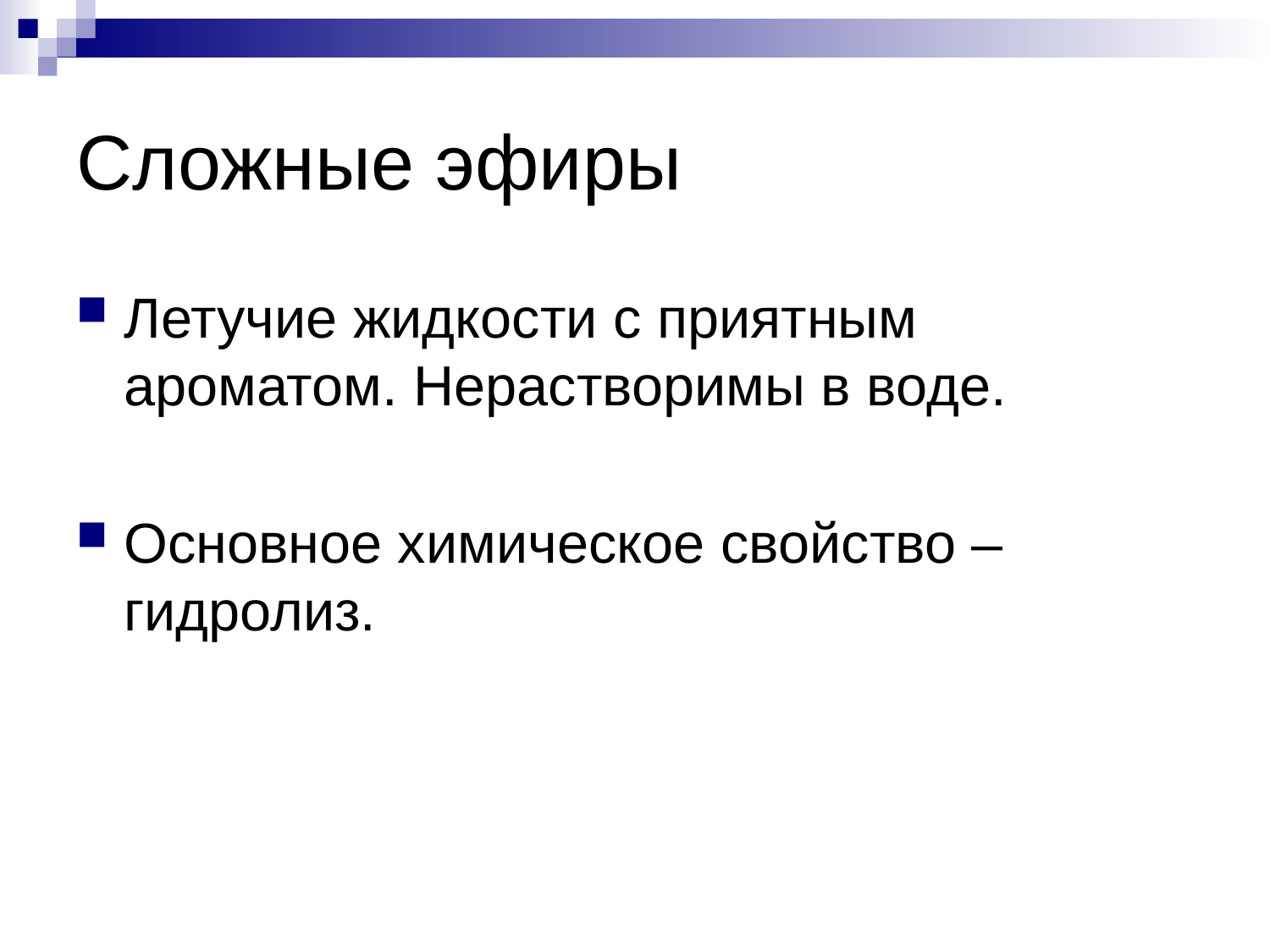

# Сложные эфиры
Летучие жидкости с приятным ароматом. Нерастворимы в воде.

Основное химическое свойство – гидролиз.